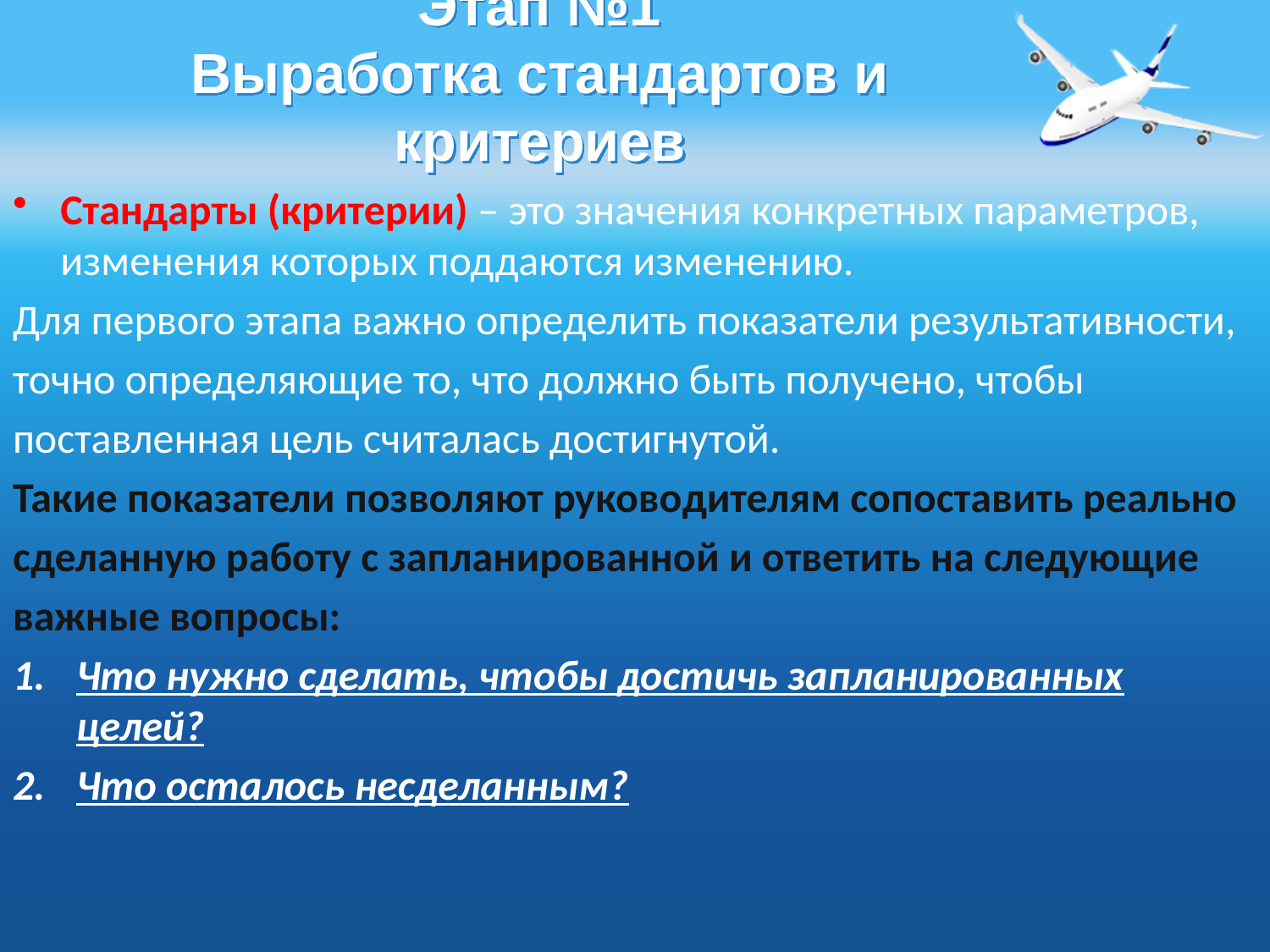

# Этап №1 Выработка стандартов и критериев
Стандарты (критерии) – это значения конкретных параметров, изменения которых поддаются изменению.
Для первого этапа важно определить показатели результативности,
точно определяющие то, что должно быть получено, чтобы
поставленная цель считалась достигнутой.
Такие показатели позволяют руководителям сопоставить реально
сделанную работу с запланированной и ответить на следующие
важные вопросы:
Что нужно сделать, чтобы достичь запланированных целей?
Что осталось несделанным?